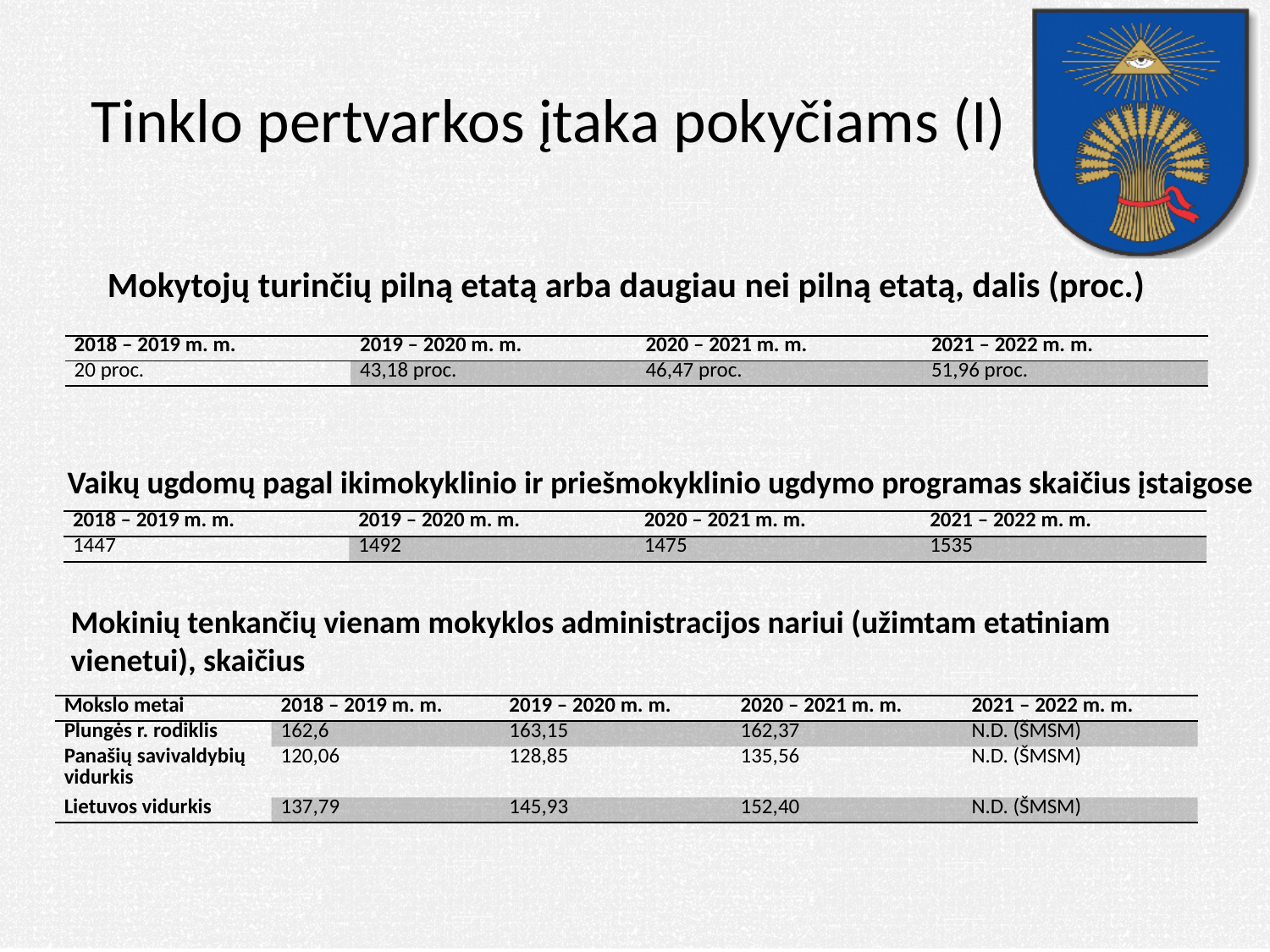

# Tinklo pertvarkos įtaka pokyčiams (I)
Mokytojų turinčių pilną etatą arba daugiau nei pilną etatą, dalis (proc.)

| 2018 – 2019 m. m. | 2019 – 2020 m. m. | 2020 – 2021 m. m. | 2021 – 2022 m. m. |
| --- | --- | --- | --- |
| 20 proc. | 43,18 proc. | 46,47 proc. | 51,96 proc. |
Vaikų ugdomų pagal ikimokyklinio ir priešmokyklinio ugdymo programas skaičius įstaigose
| 2018 – 2019 m. m. | 2019 – 2020 m. m. | 2020 – 2021 m. m. | 2021 – 2022 m. m. |
| --- | --- | --- | --- |
| 1447 | 1492 | 1475 | 1535 |
Mokinių tenkančių vienam mokyklos administracijos nariui (užimtam etatiniam vienetui), skaičius

| Mokslo metai | 2018 – 2019 m. m. | 2019 – 2020 m. m. | 2020 – 2021 m. m. | 2021 – 2022 m. m. |
| --- | --- | --- | --- | --- |
| Plungės r. rodiklis | 162,6 | 163,15 | 162,37 | N.D. (ŠMSM) |
| Panašių savivaldybių vidurkis | 120,06 | 128,85 | 135,56 | N.D. (ŠMSM) |
| Lietuvos vidurkis | 137,79 | 145,93 | 152,40 | N.D. (ŠMSM) |